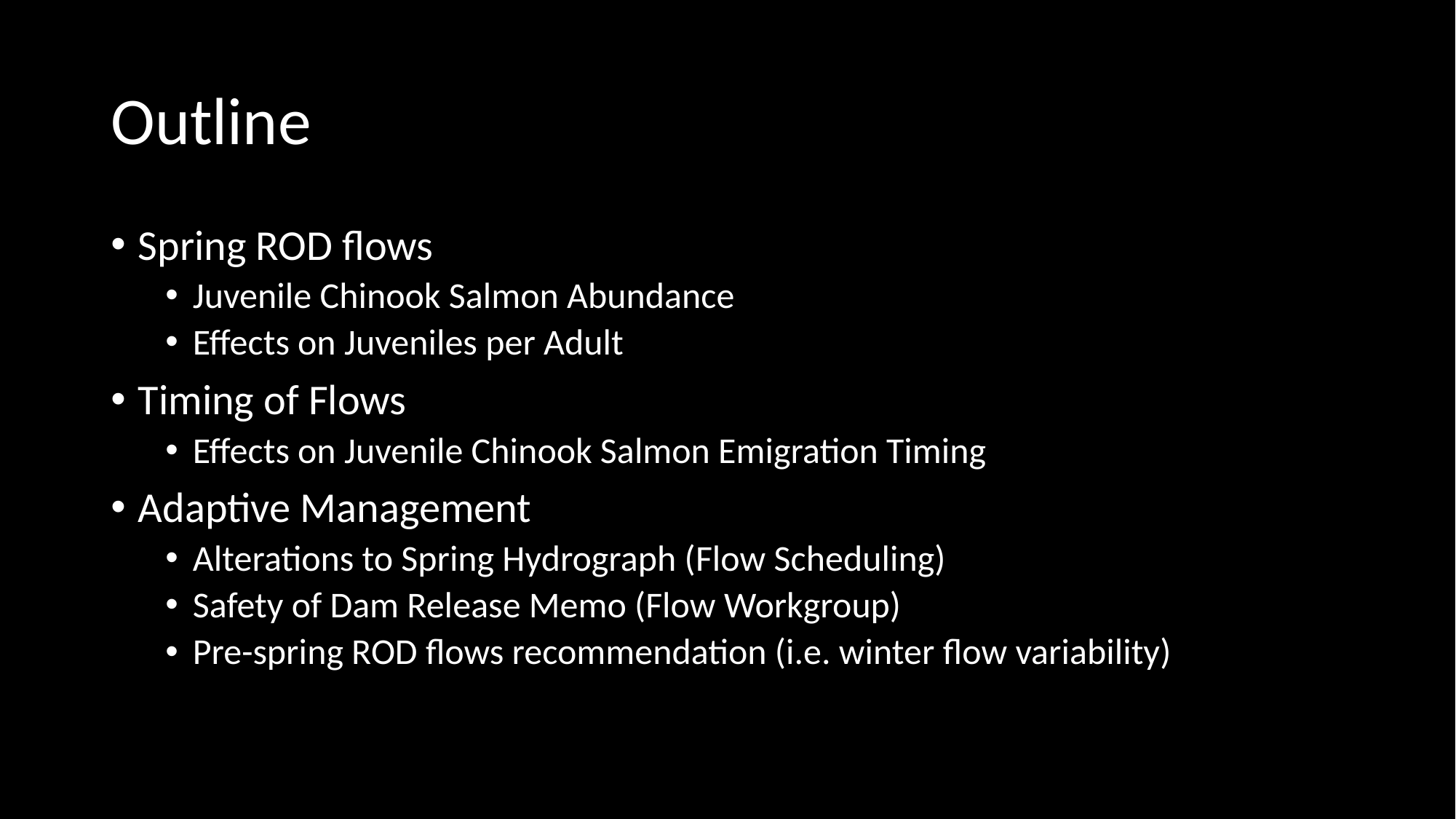

# Outline
Spring ROD flows
Juvenile Chinook Salmon Abundance
Effects on Juveniles per Adult
Timing of Flows
Effects on Juvenile Chinook Salmon Emigration Timing
Adaptive Management
Alterations to Spring Hydrograph (Flow Scheduling)
Safety of Dam Release Memo (Flow Workgroup)
Pre-spring ROD flows recommendation (i.e. winter flow variability)